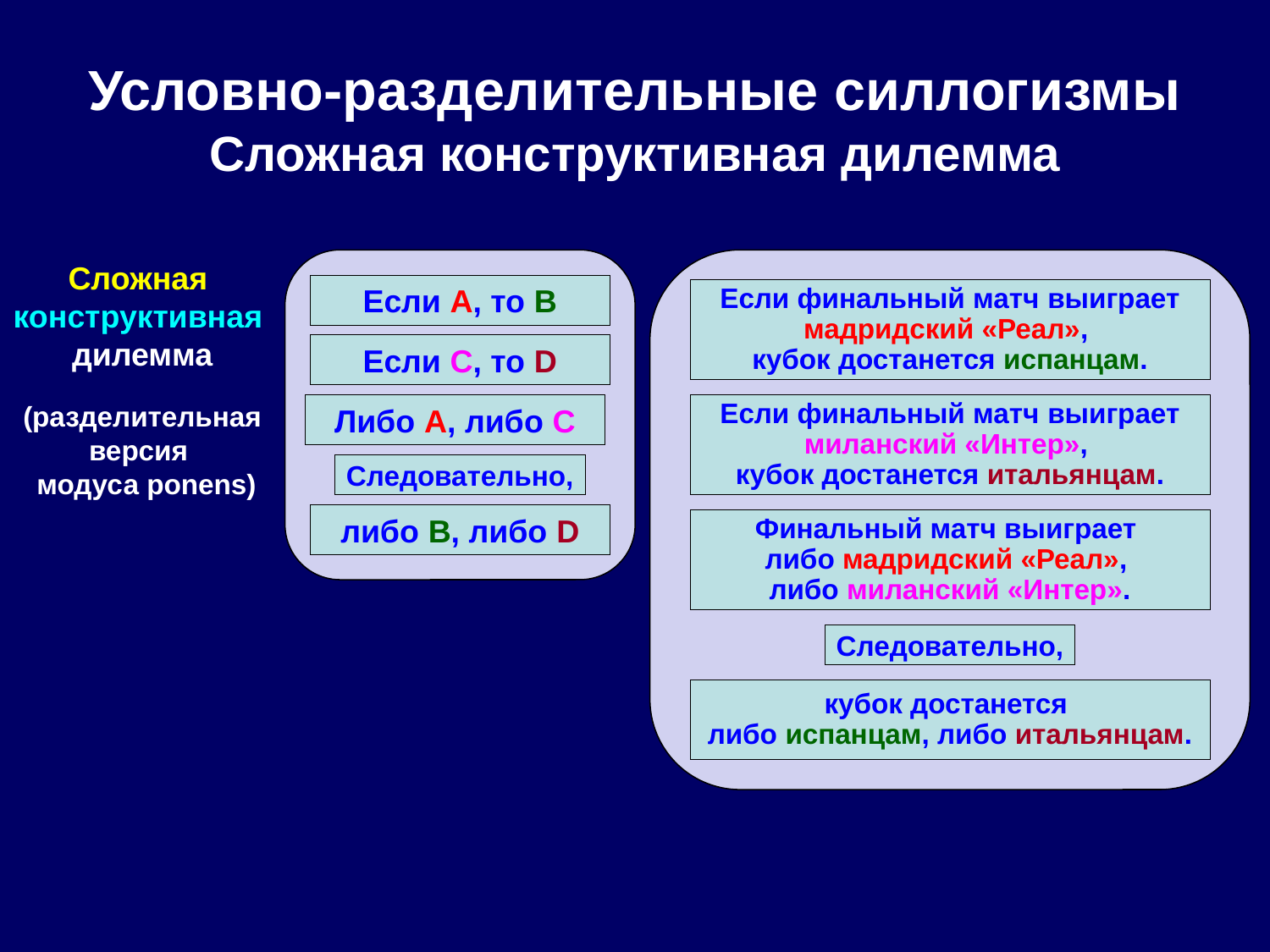

# Условно-разделительные силлогизмы Сложная конструктивная дилемма

Сложная
конструктивная
дилемма
Если A, то B
Если финальный матч выиграет мадридский «Реал»,
кубок достанется испанцам.
Если C, то D
(разделительная версия
 модуса ponens)
Либо A, либо C
Если финальный матч выиграет миланский «Интер»,
кубок достанется итальянцам.
Следовательно,
либо B, либо D
Финальный матч выиграет
либо мадридский «Реал»,
либо миланский «Интер».
Следовательно,
кубок достанется
либо испанцам, либо итальянцам.